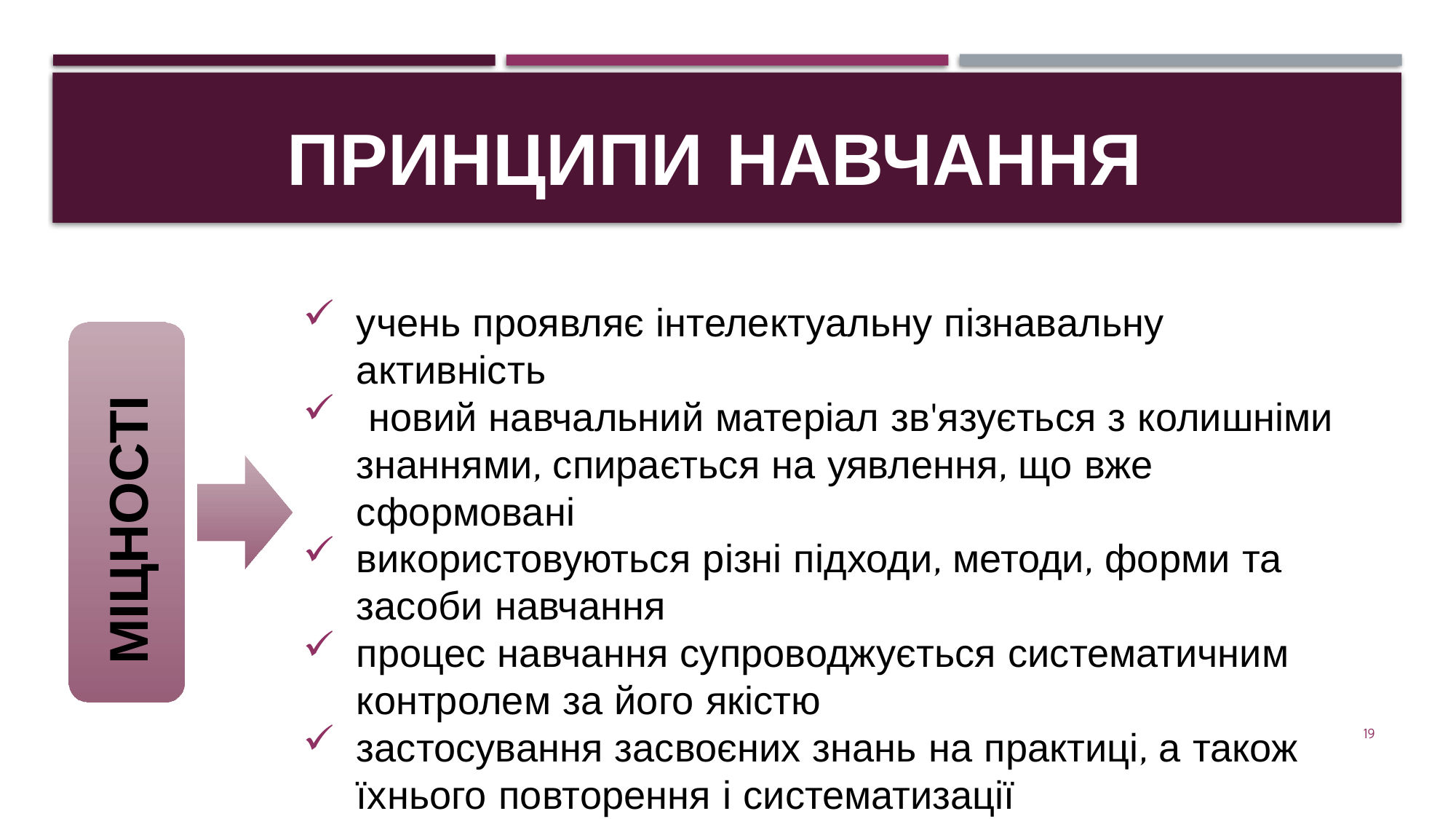

# Принципи навчання
учень проявляє інтелектуальну пізнавальну активність
 новий навчальний матеріал зв'язується з колишніми знаннями, спирається на уявлення, що вже сформовані
використовуються різні підходи, методи, форми та засоби навчання
процес навчання супроводжується систематичним контролем за його якістю
застосування засвоєних знань на практиці, а також їхнього повторення і систематизації
МІЦНОСТІ

19